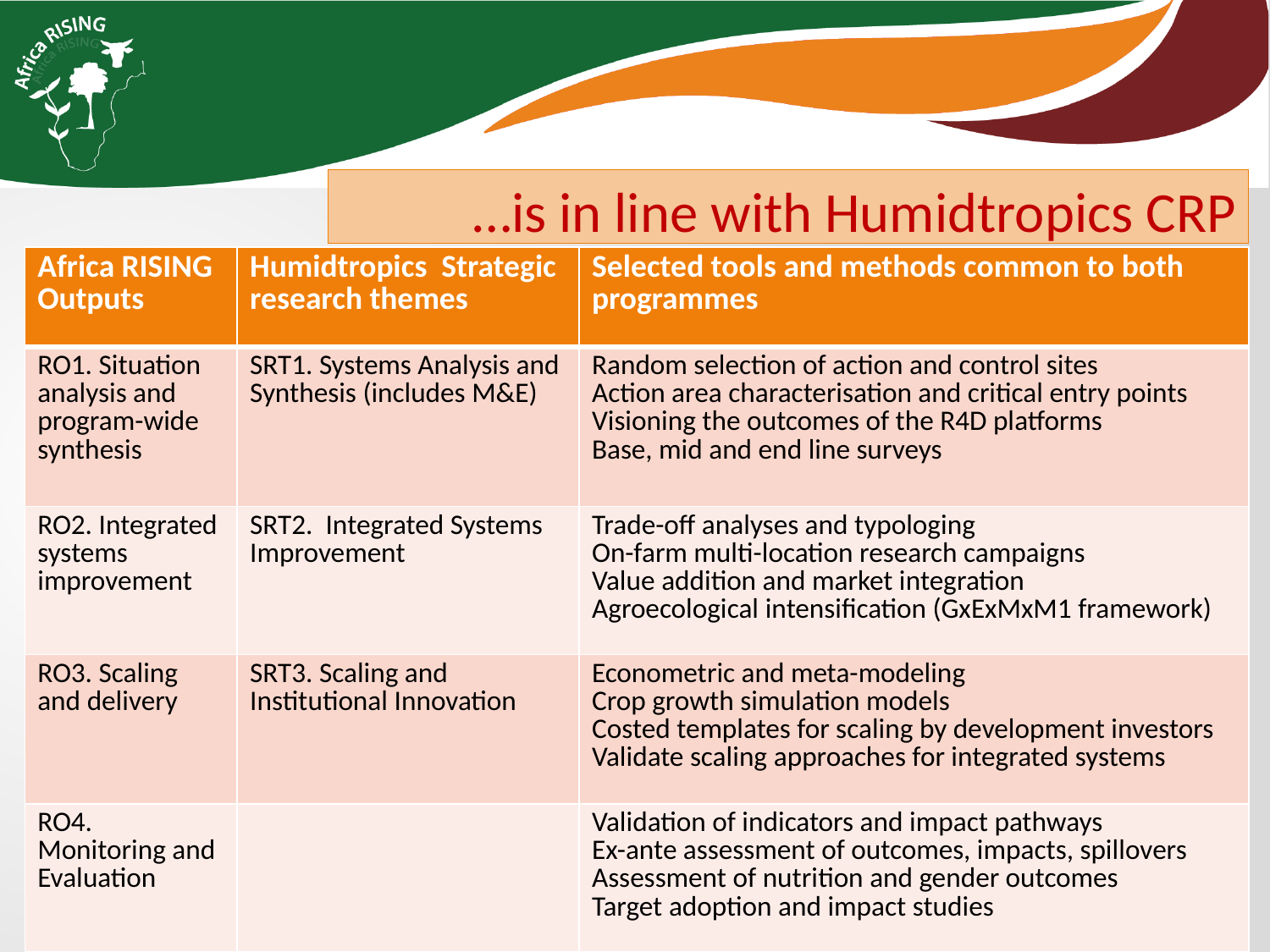

…is in line with Humidtropics CRP
| Africa RISING Outputs | Humidtropics Strategic research themes | Selected tools and methods common to both programmes |
| --- | --- | --- |
| RO1. Situation analysis and program-wide synthesis | SRT1. Systems Analysis and Synthesis (includes M&E) | Random selection of action and control sites Action area characterisation and critical entry points Visioning the outcomes of the R4D platforms Base, mid and end line surveys |
| RO2. Integrated systems improvement | SRT2. Integrated Systems Improvement | Trade-off analyses and typologing On-farm multi-location research campaigns Value addition and market integration Agroecological intensification (GxExMxM1 framework) |
| RO3. Scaling and delivery | SRT3. Scaling and Institutional Innovation | Econometric and meta-modeling Crop growth simulation models Costed templates for scaling by development investors Validate scaling approaches for integrated systems |
| RO4. Monitoring and Evaluation |  | Validation of indicators and impact pathways Ex-ante assessment of outcomes, impacts, spillovers Assessment of nutrition and gender outcomes Target adoption and impact studies |